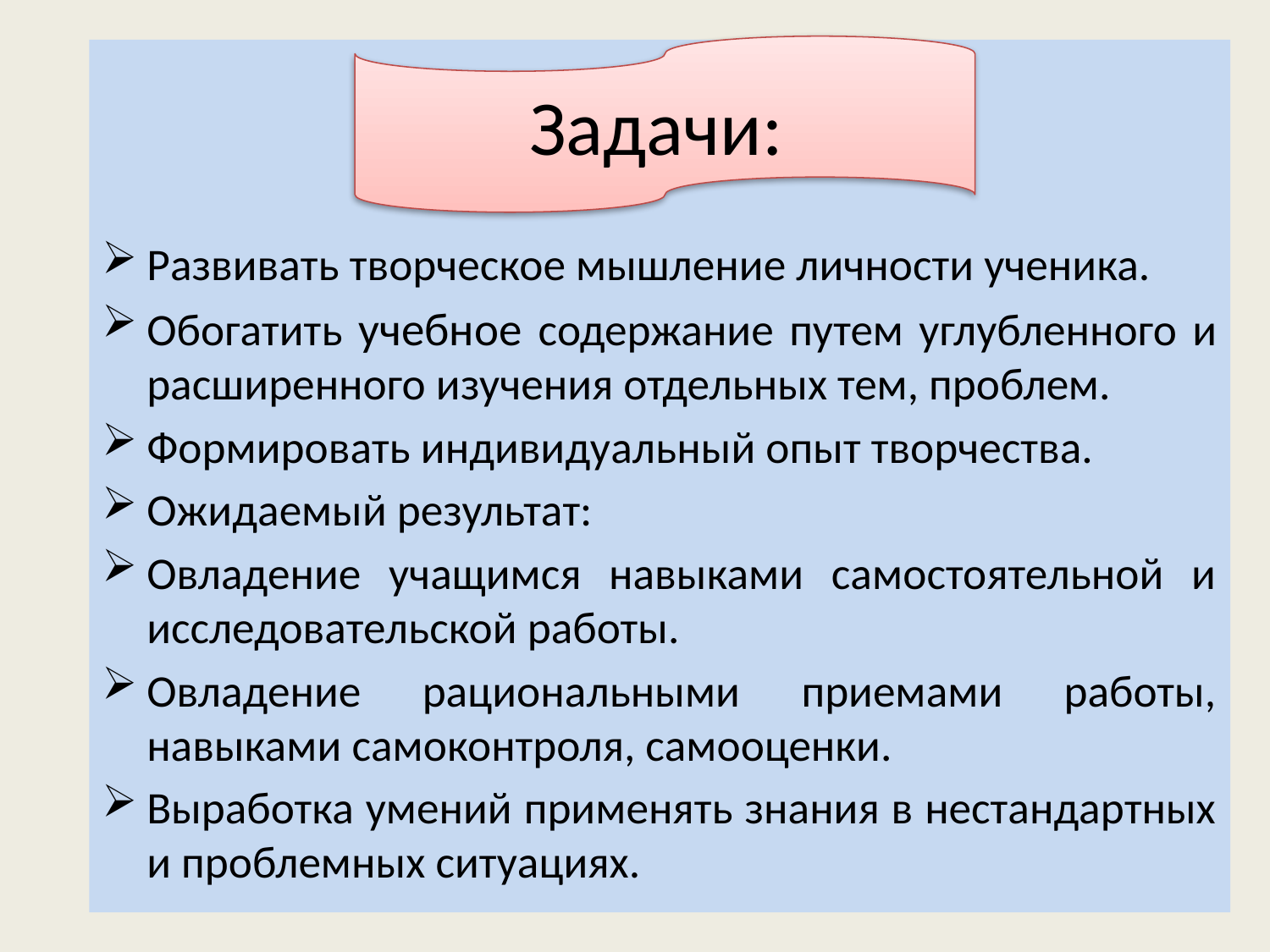

Задачи:

Развивать творческое мышление личности ученика.
Обогатить учебное содержание путем углубленного и расширенного изучения отдельных тем, проблем.
Формировать индивидуальный опыт творчества.
Ожидаемый результат:
Овладение учащимся навыками самостоятельной и исследовательской работы.
Овладение рациональными приемами работы, навыками самоконтроля, самооценки.
Выработка умений применять знания в нестандартных и проблемных ситуациях.